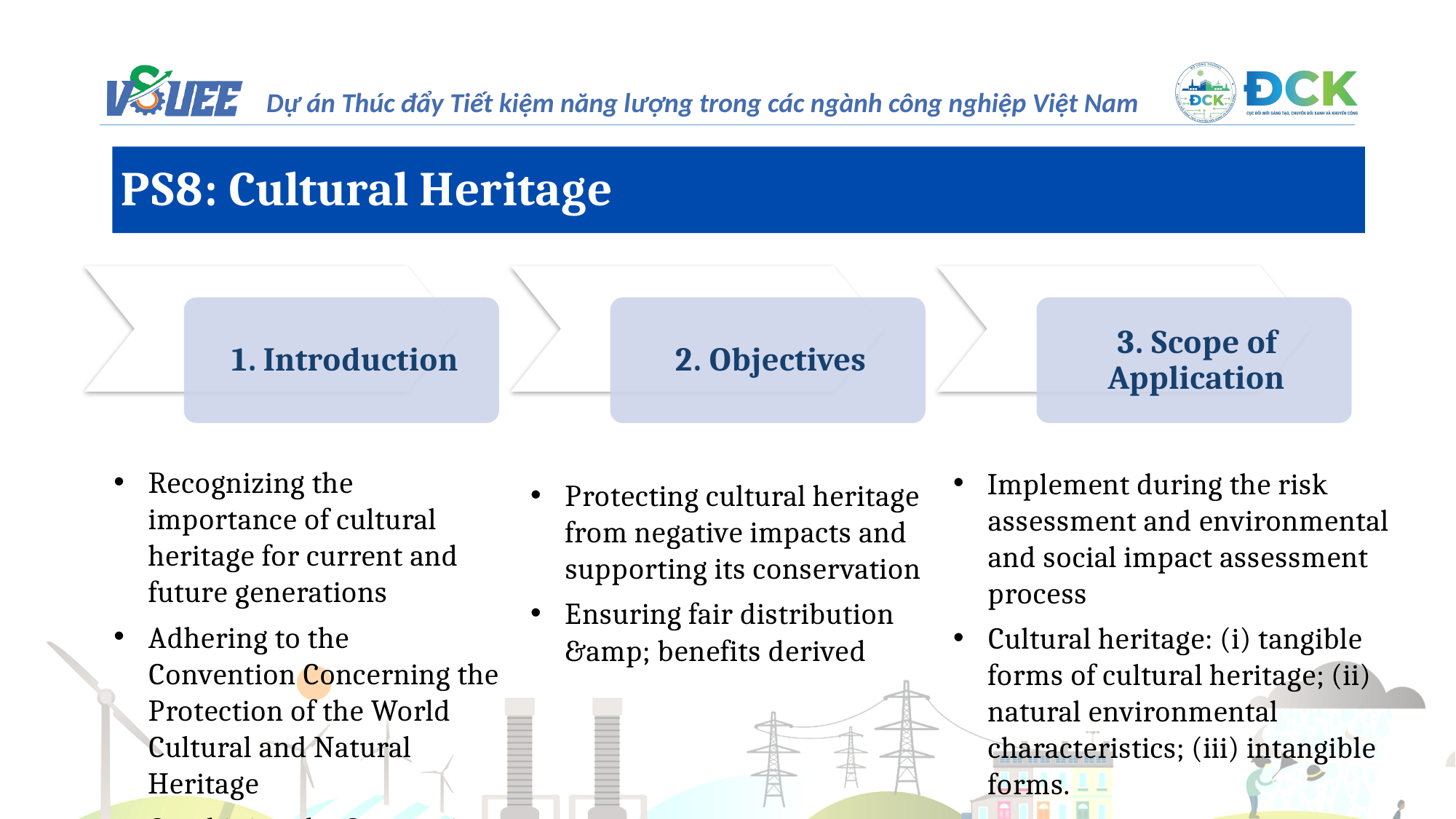

PS8: Cultural Heritage
1. Introduction
2. Objectives
3. Scope of Application
Recognizing the importance of cultural heritage for current and future generations
Adhering to the Convention Concerning the Protection of the World Cultural and Natural Heritage
Combining the Convention on Biological Diversity
Protecting cultural heritage from negative impacts and supporting its conservation
Ensuring fair distribution &amp; benefits derived
Implement during the risk assessment and environmental and social impact assessment process
Cultural heritage: (i) tangible forms of cultural heritage; (ii) natural environmental characteristics; (iii) intangible forms.
Applies to both heritage that is being protected or disrupted by PL